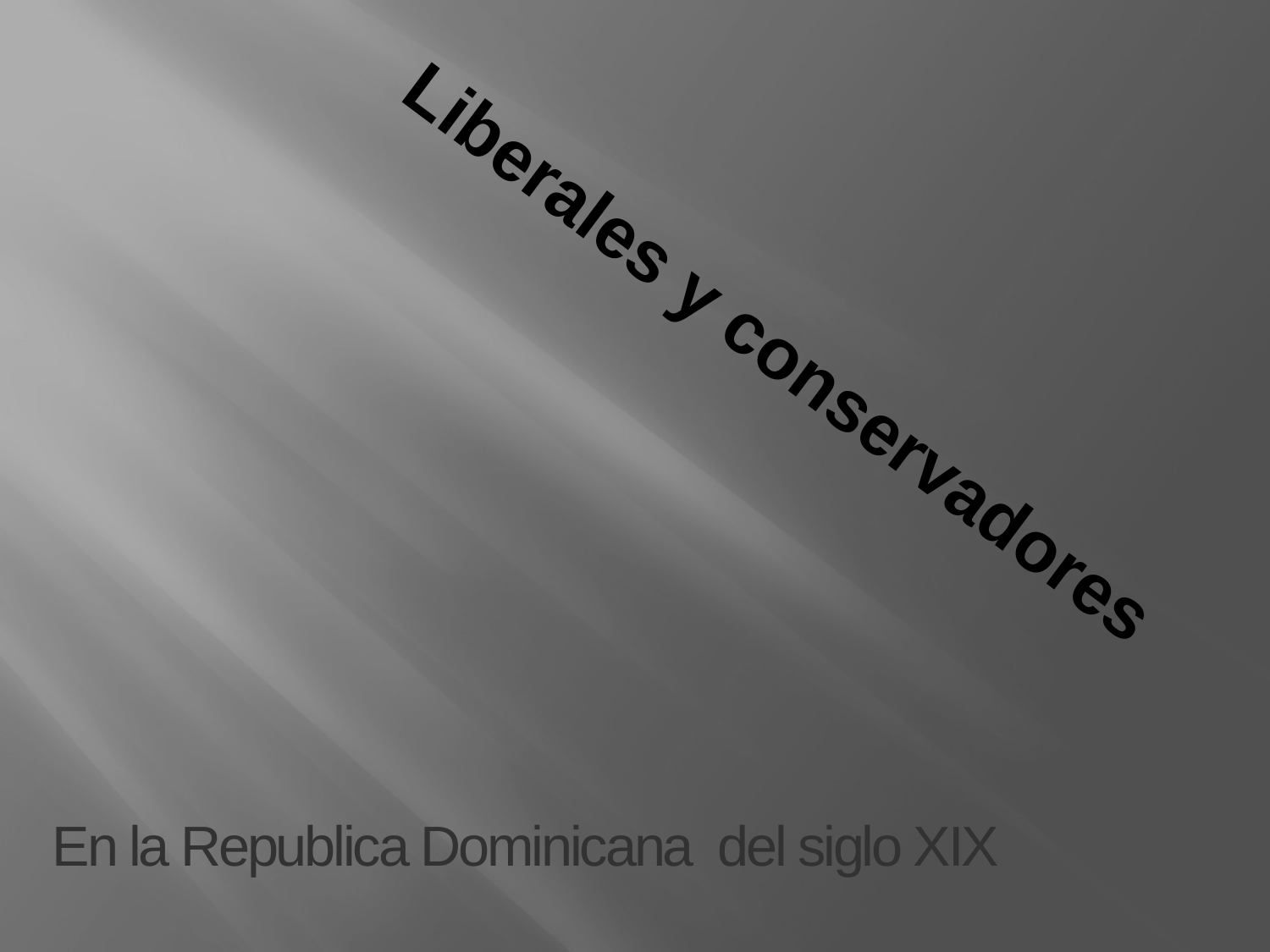

# Liberales y conservadores
En la Republica Dominicana  del siglo XIX